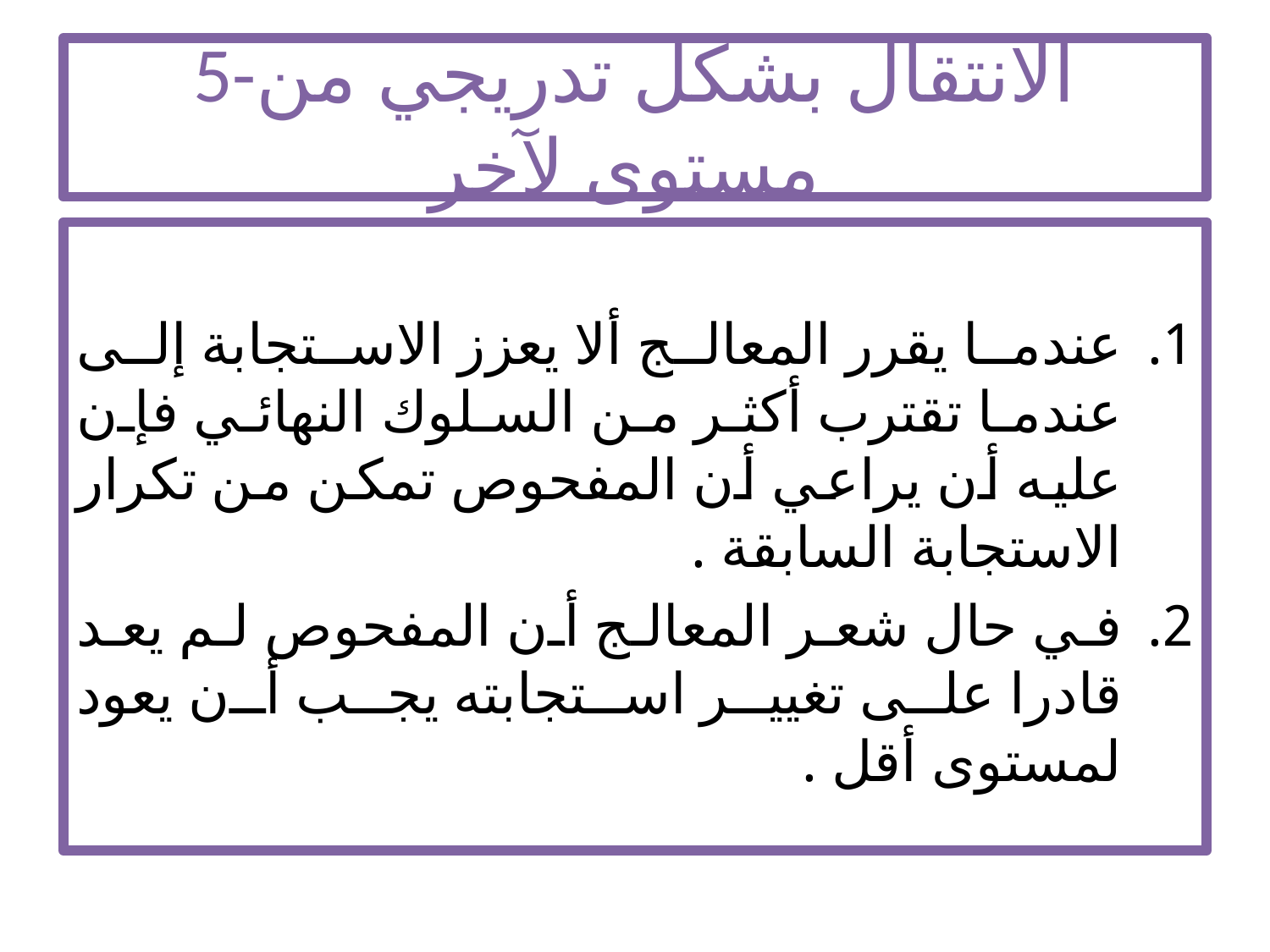

# 5-الانتقال بشكل تدريجي من مستوى لآخر

عندما يقرر المعالج ألا يعزز الاستجابة إلى عندما تقترب أكثر من السلوك النهائي فإن عليه أن يراعي أن المفحوص تمكن من تكرار الاستجابة السابقة .
في حال شعر المعالج أن المفحوص لم يعد قادرا على تغيير استجابته يجب أن يعود لمستوى أقل .